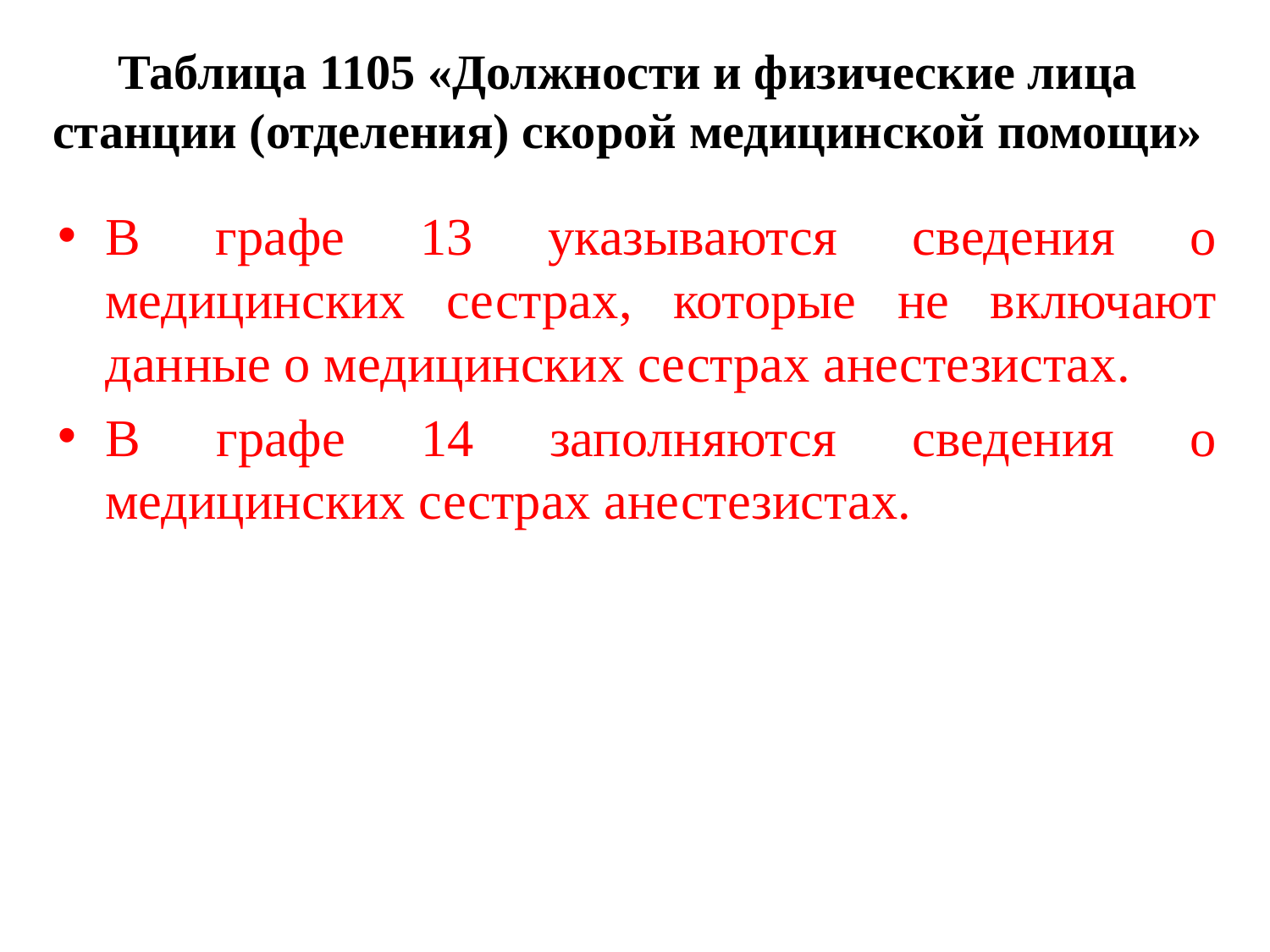

# Таблица 1105 «Должности и физические лица станции (отделения) скорой медицинской помощи»
В графе 13 указываются сведения о медицинских сестрах, которые не включают данные о медицинских сестрах анестезистах.
В графе 14 заполняются сведения о медицинских сестрах анестезистах.